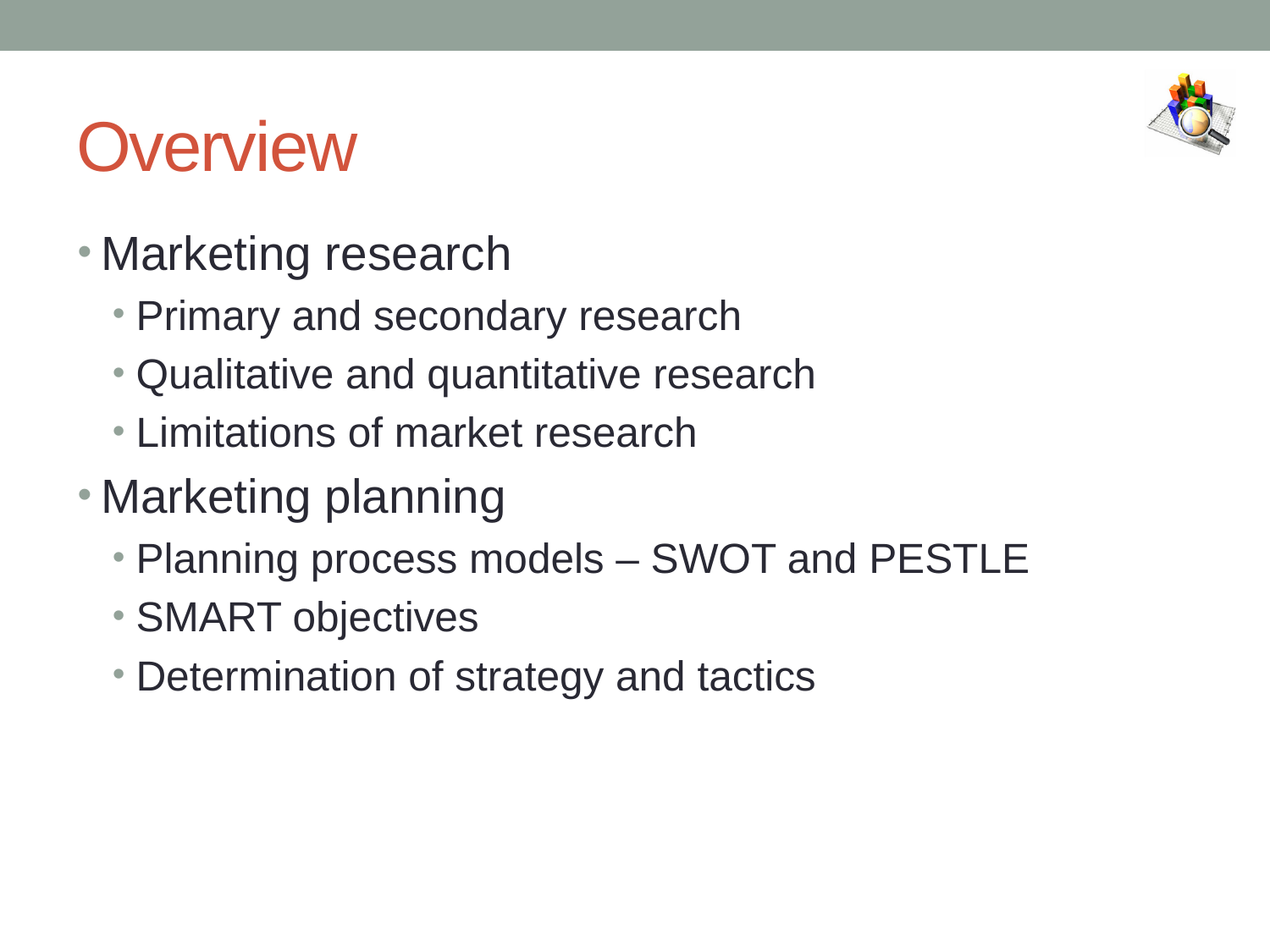

# Overview
Marketing research
Primary and secondary research
Qualitative and quantitative research
Limitations of market research
Marketing planning
Planning process models – SWOT and PESTLE
SMART objectives
Determination of strategy and tactics